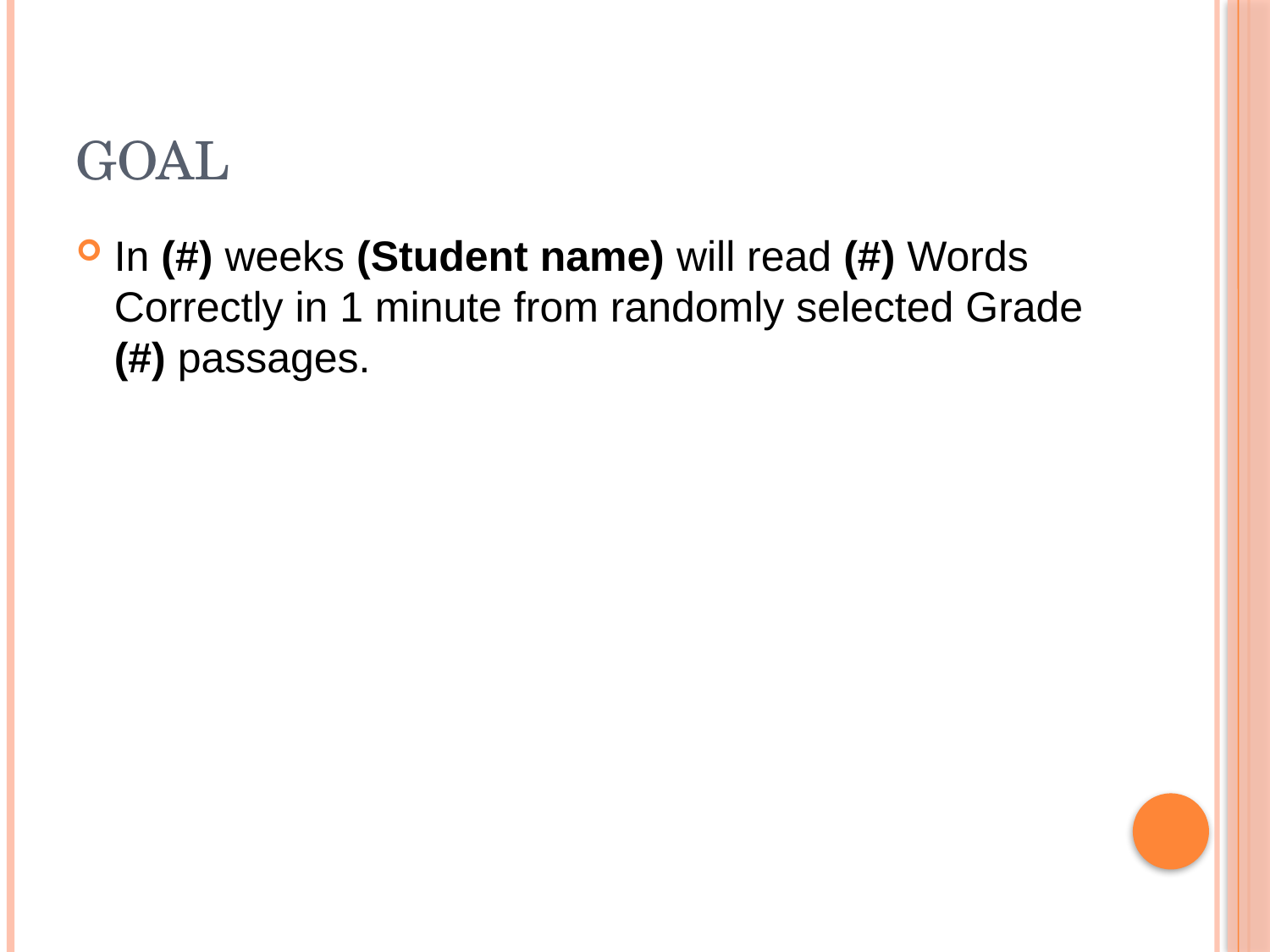

# Goal
In (#) weeks (Student name) will read (#) Words Correctly in 1 minute from randomly selected Grade (#) passages.